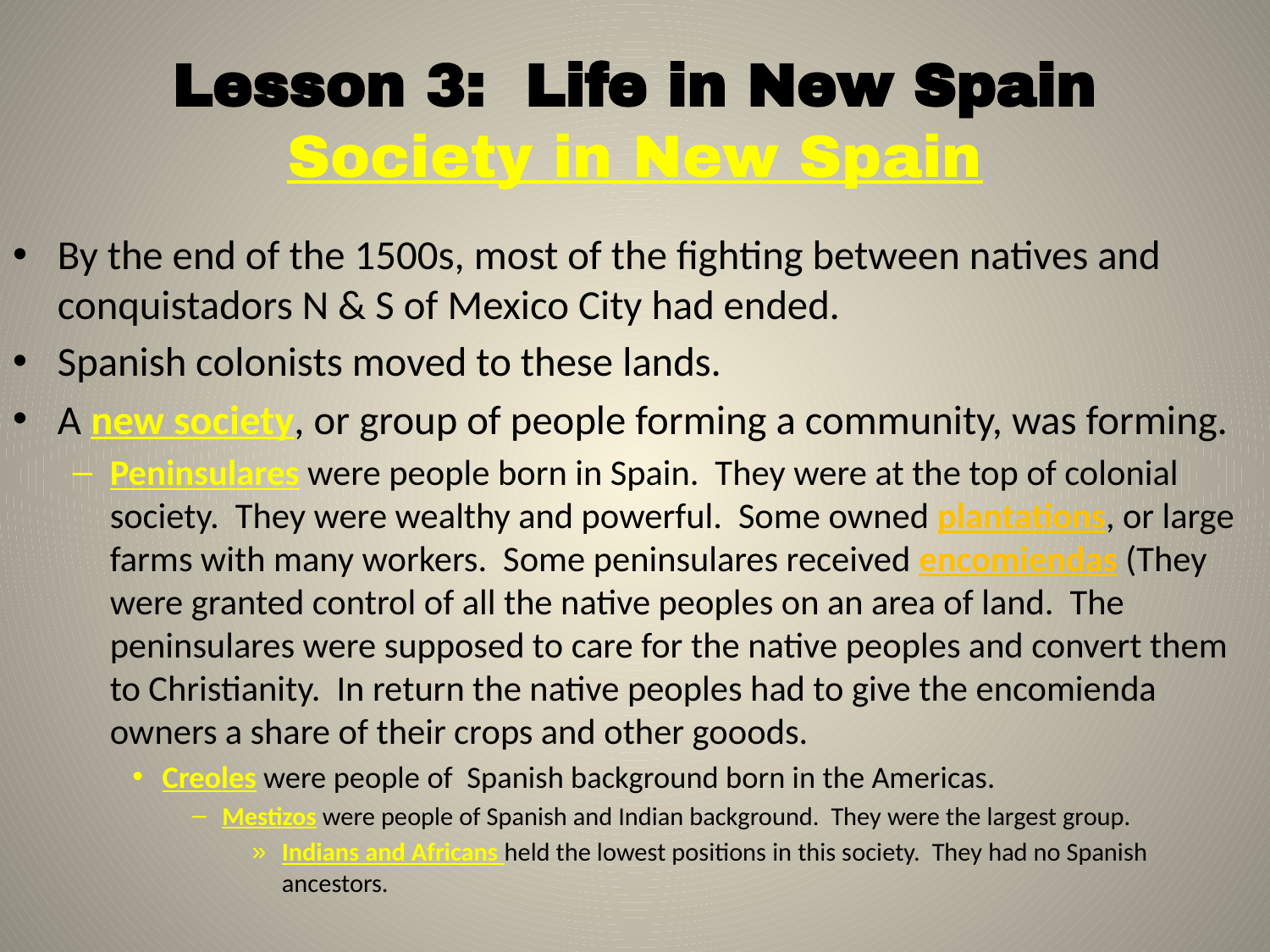

# Lesson 3:  Life in New Spain Society in New Spain
By the end of the 1500s, most of the fighting between natives and conquistadors N & S of Mexico City had ended.
Spanish colonists moved to these lands.
A new society, or group of people forming a community, was forming.
Peninsulares were people born in Spain.  They were at the top of colonial society.  They were wealthy and powerful.  Some owned plantations, or large farms with many workers.  Some peninsulares received encomiendas (They were granted control of all the native peoples on an area of land.  The peninsulares were supposed to care for the native peoples and convert them to Christianity.  In return the native peoples had to give the encomienda owners a share of their crops and other gooods.
Creoles were people of  Spanish background born in the Americas.
Mestizos were people of Spanish and Indian background.  They were the largest group.
Indians and Africans held the lowest positions in this society.  They had no Spanish ancestors.